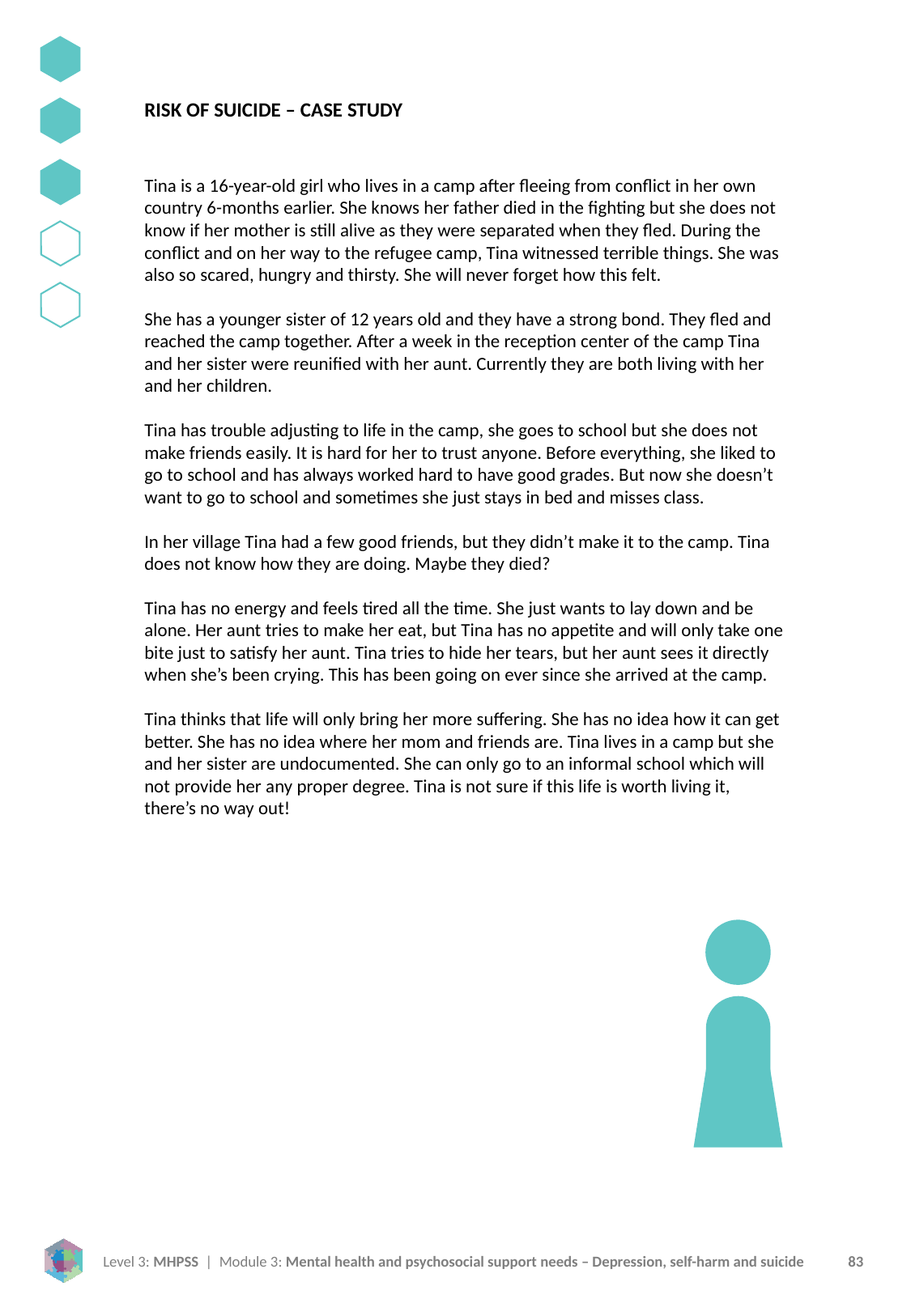

RISK OF SUICIDE – CASE STUDY

Tina is a 16-year-old girl who lives in a camp after fleeing from conflict in her own country 6-months earlier. She knows her father died in the fighting but she does not know if her mother is still alive as they were separated when they fled. During the conflict and on her way to the refugee camp, Tina witnessed terrible things. She was also so scared, hungry and thirsty. She will never forget how this felt.

She has a younger sister of 12 years old and they have a strong bond. They fled and reached the camp together. After a week in the reception center of the camp Tina and her sister were reunified with her aunt. Currently they are both living with her and her children.

Tina has trouble adjusting to life in the camp, she goes to school but she does not make friends easily. It is hard for her to trust anyone. Before everything, she liked to go to school and has always worked hard to have good grades. But now she doesn’t want to go to school and sometimes she just stays in bed and misses class.

In her village Tina had a few good friends, but they didn’t make it to the camp. Tina does not know how they are doing. Maybe they died?

Tina has no energy and feels tired all the time. She just wants to lay down and be alone. Her aunt tries to make her eat, but Tina has no appetite and will only take one bite just to satisfy her aunt. Tina tries to hide her tears, but her aunt sees it directly when she’s been crying. This has been going on ever since she arrived at the camp.

Tina thinks that life will only bring her more suffering. She has no idea how it can get better. She has no idea where her mom and friends are. Tina lives in a camp but she and her sister are undocumented. She can only go to an informal school which will not provide her any proper degree. Tina is not sure if this life is worth living it, there’s no way out!